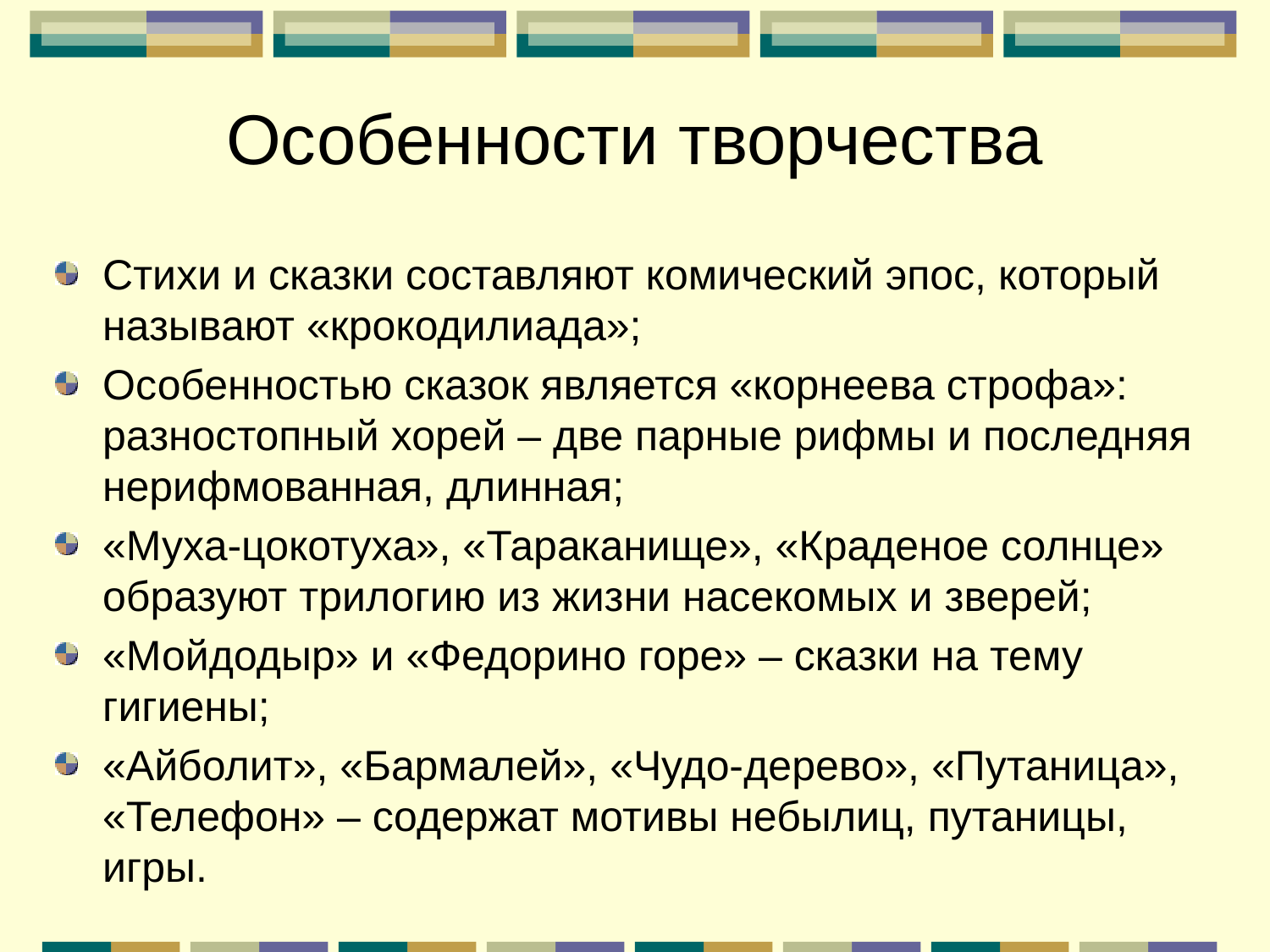

# Особенности творчества
Стихи и сказки составляют комический эпос, который называют «крокодилиада»;
Особенностью сказок является «корнеева строфа»: разностопный хорей – две парные рифмы и последняя нерифмованная, длинная;
«Муха-цокотуха», «Тараканище», «Краденое солнце» образуют трилогию из жизни насекомых и зверей;
«Мойдодыр» и «Федорино горе» – сказки на тему гигиены;
«Айболит», «Бармалей», «Чудо-дерево», «Путаница», «Телефон» – содержат мотивы небылиц, путаницы, игры.